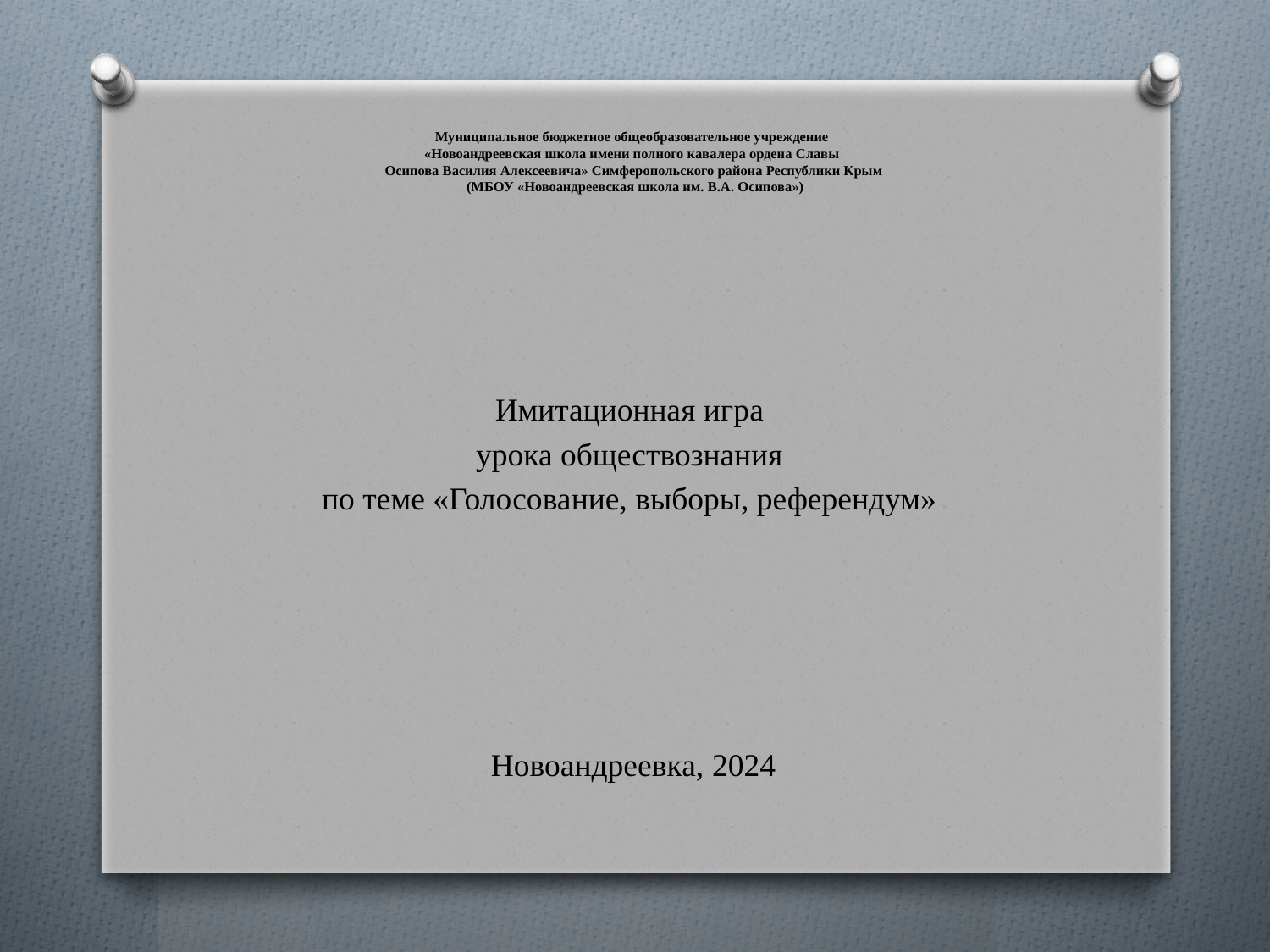

# Муниципальное бюджетное общеобразовательное учреждение «Новоандреевская школа имени полного кавалера ордена Славы Осипова Василия Алексеевича» Симферопольского района Республики Крым (МБОУ «Новоандреевская школа им. В.А. Осипова»)

Имитационная игра
урока обществознания
по теме «Голосование, выборы, референдум»

Новоандреевка, 2024